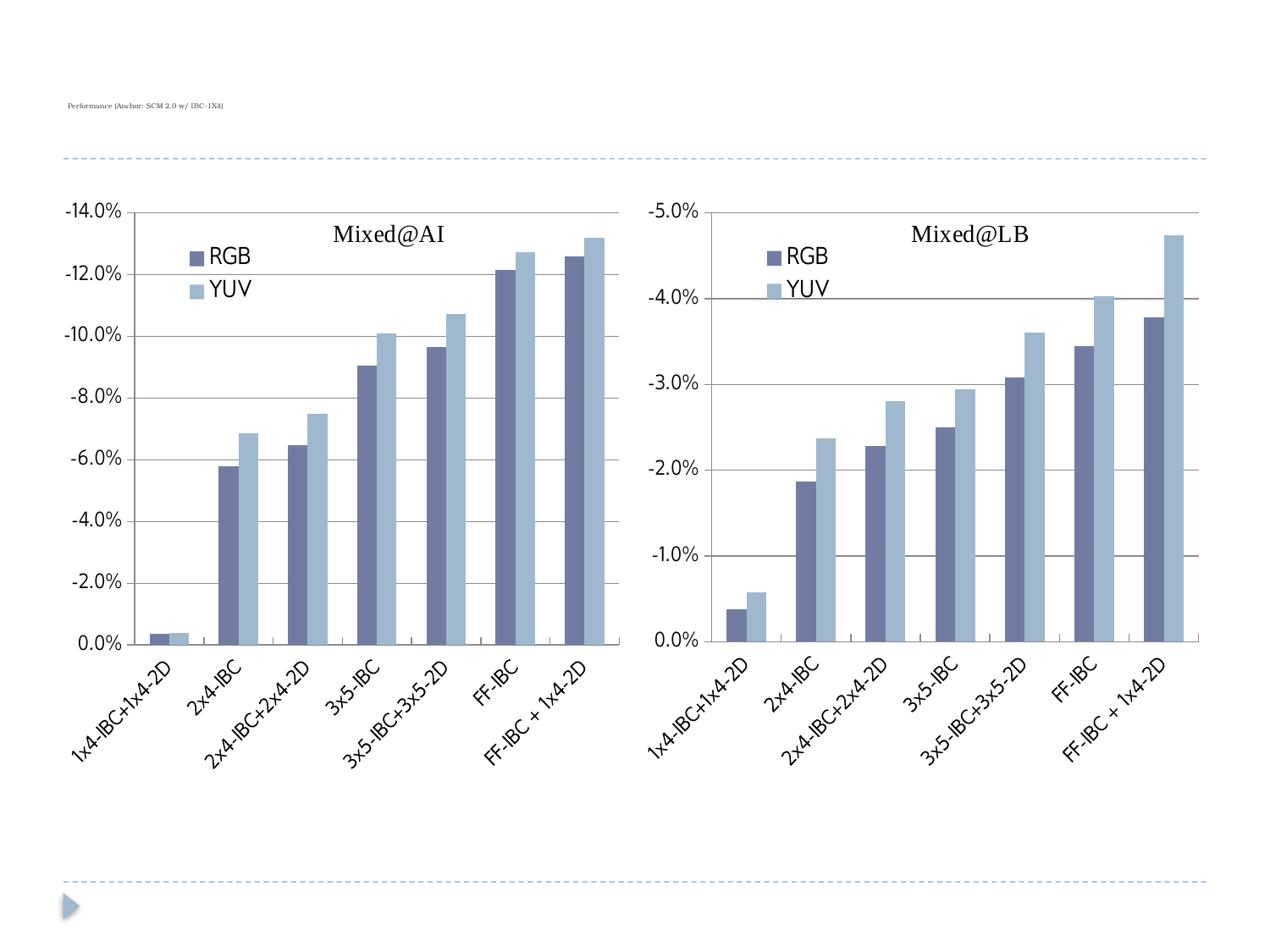

# Performance (Anchor: SCM 2.0 w/ IBC-1X4)

### Chart

| Category |  |  |
|---|---|---|
| 1x4-IBC+1x4-2D | -0.003486834565403331 | -0.003778398548331984 |
| 2x4-IBC | -0.057975530916718095 | -0.06862671418596791 |
| 2x4-IBC+2x4-2D | -0.06467126692338422 | -0.07502904474447189 |
| 3x5-IBC | -0.09049239301745671 | -0.1010053387241204 |
| 3x5-IBC+3x5-2D | -0.09657233569840905 | -0.10742518628371109 |
| FF-IBC | -0.12145693719194928 | -0.12741535226530656 |
| FF-IBC + 1x4-2D | -0.12585217665046838 | -0.1319770112643227 |

### Chart

| Category |  |  |
|---|---|---|
| 1x4-IBC+1x4-2D | -0.003755760749982993 | -0.005757675552989894 |
| 2x4-IBC | -0.01866700350951492 | -0.023717575960061243 |
| 2x4-IBC+2x4-2D | -0.022790318654810095 | -0.02801898177067705 |
| 3x5-IBC | -0.02497502522172415 | -0.029411663231862197 |
| 3x5-IBC+3x5-2D | -0.03079361201303367 | -0.03601915713475626 |
| FF-IBC | -0.03444343670601274 | -0.040301996965762234 |
| FF-IBC + 1x4-2D | -0.03778127047855439 | -0.04739661938764178 |